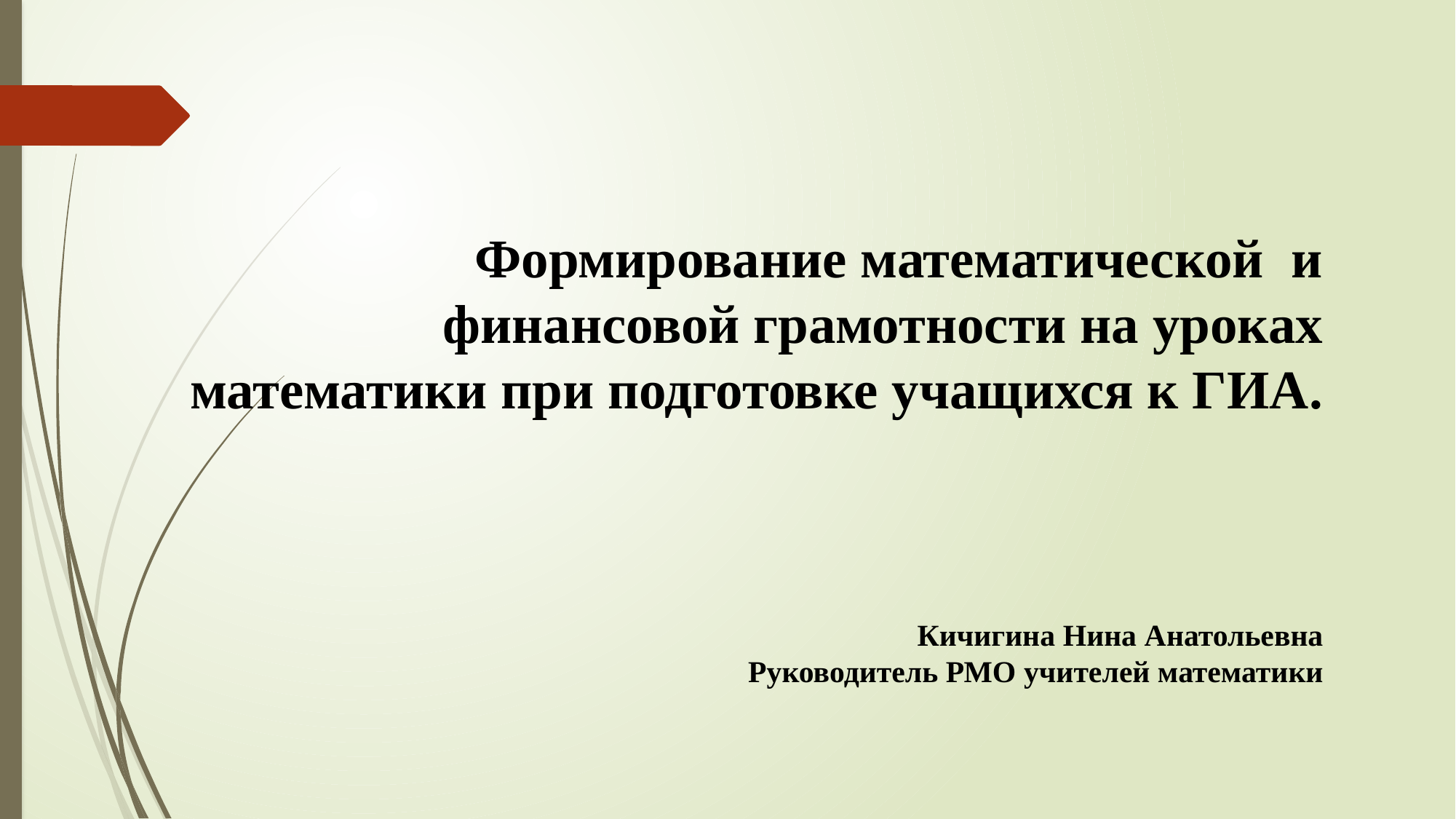

Формирование математической  и финансовой грамотности на уроках математики при подготовке учащихся к ГИА.

Кичигина Нина Анатольевна
Руководитель РМО учителей математики